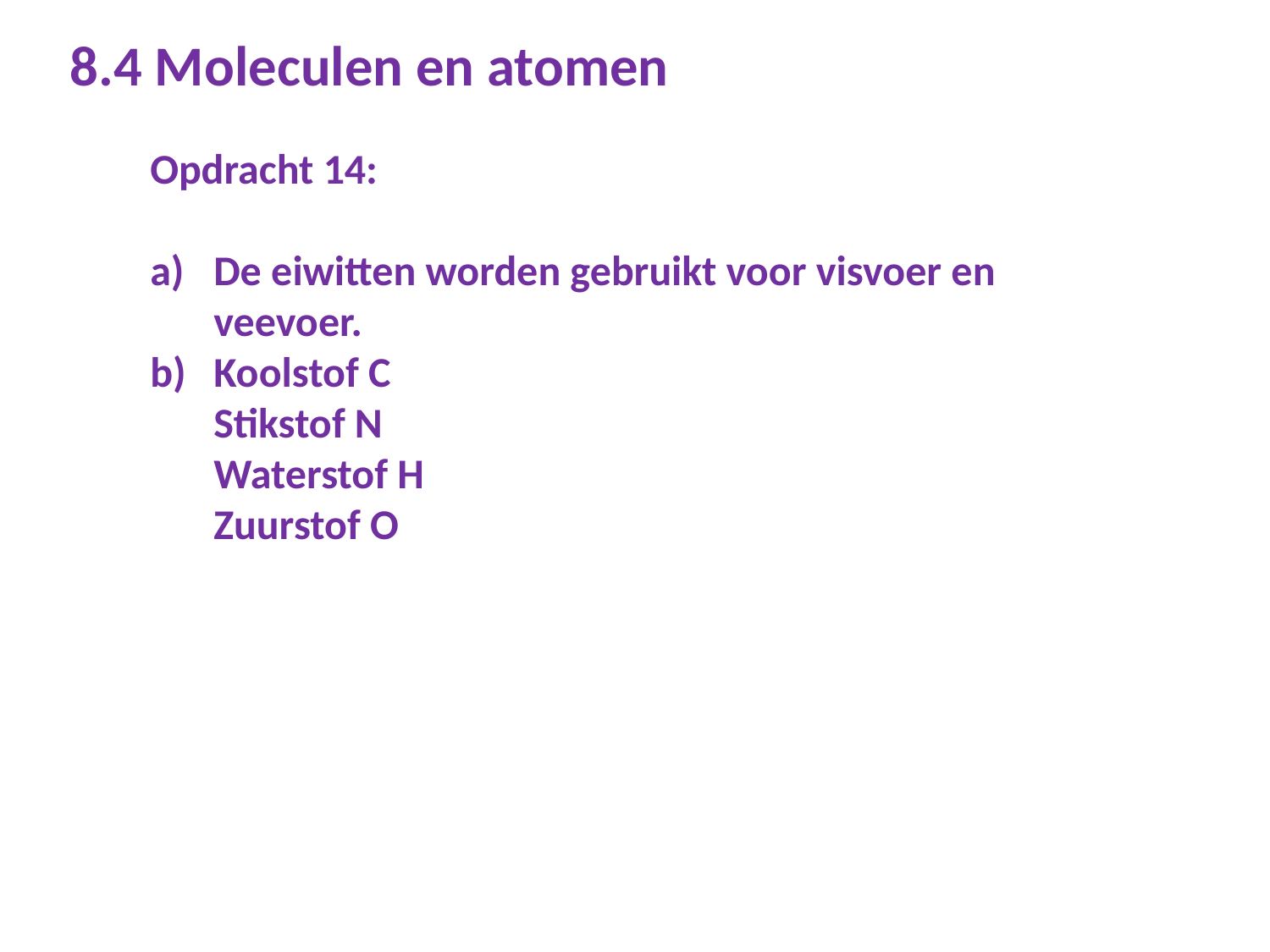

# 8.4 Moleculen en atomen
Opdracht 14:

De eiwitten worden gebruikt voor visvoer en veevoer.
Koolstof C
Stikstof N
Waterstof H
Zuurstof O